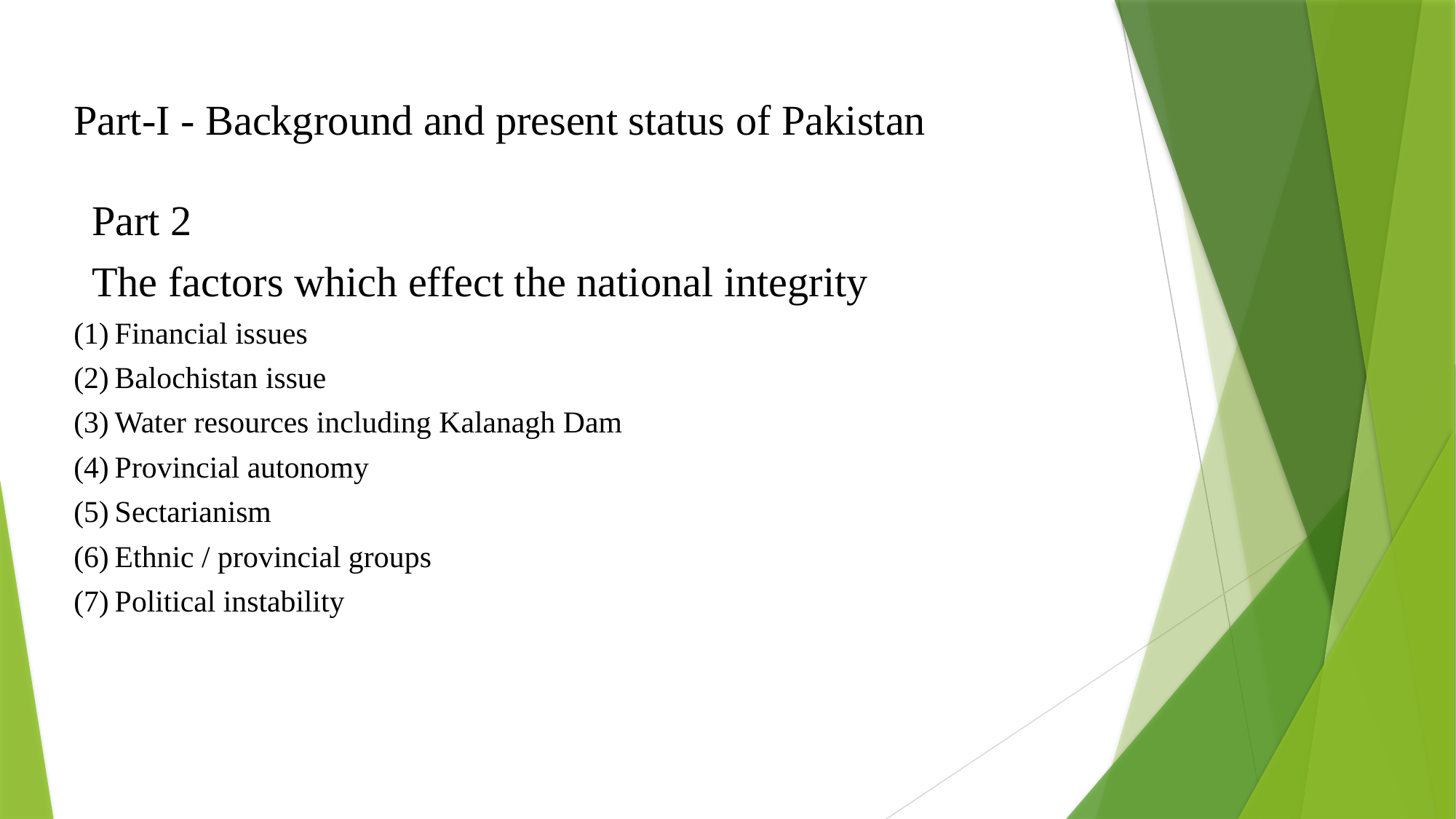

Part-I - Background and present status of Pakistan

Part 2
The factors which effect the national integrity
Financial issues
Balochistan issue
Water resources including Kalanagh Dam
Provincial autonomy
Sectarianism
Ethnic / provincial groups
Political instability